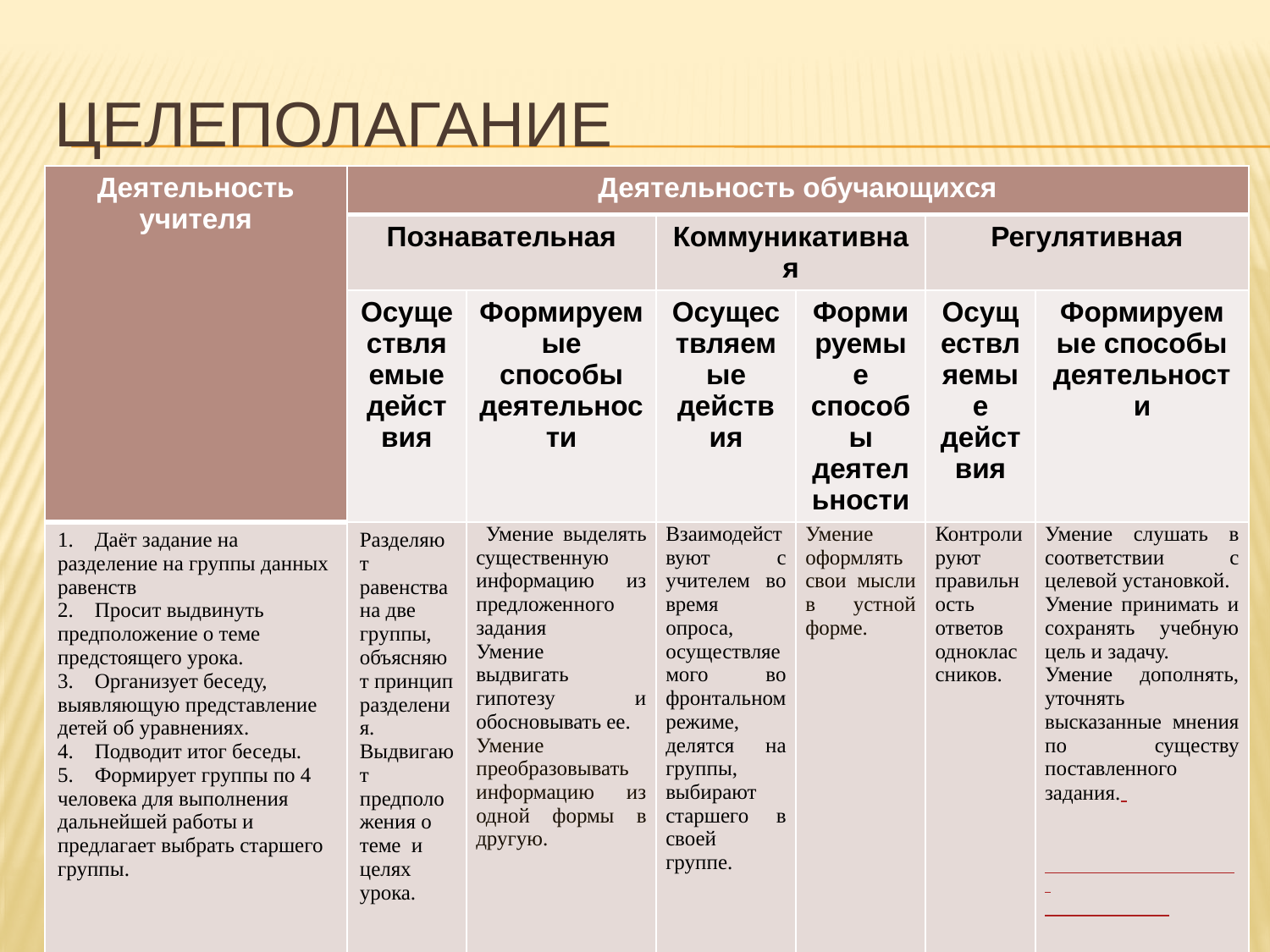

# Целеполагание
| Деятельность учителя | Деятельность обучающихся |  |  |  |  |  |
| --- | --- | --- | --- | --- | --- | --- |
|  | Познавательная |  | Коммуникативная |  | Регулятивная |  |
|  | Осуществляемые действия | Формируемые способы деятельности | Осуществляемые действия | Формируемые способы деятельности | Осуществляемые действия | Формируемые способы деятельности |
| 1. Даёт задание на разделение на группы данных равенств 2. Просит выдвинуть предположение о теме предстоящего урока. 3. Организует беседу, выявляющую представление детей об уравнениях. 4. Подводит итог беседы. 5. Формирует группы по 4 человека для выполнения дальнейшей работы и предлагает выбрать старшего группы. | Разделяют равенства на две группы, объясняют принцип разделения. Выдвигают предположения о теме и целях урока. | Умение выделять существенную информацию из предложенного задания Умение выдвигать гипотезу и обосновывать ее. Умение преобразовывать информацию из одной формы в другую. | Взаимодействуют с учителем во время опроса, осуществляемого во фронтальном режиме, делятся на группы, выбирают старшего в своей группе. | Умение оформлять свои мысли в устной форме. | Контролируют правильность ответов одноклассников. | Умение слушать в соответствии с целевой установкой. Умение принимать и сохранять учебную цель и задачу. Умение дополнять, уточнять высказанные мнения по существу поставленного задания. ◄ |